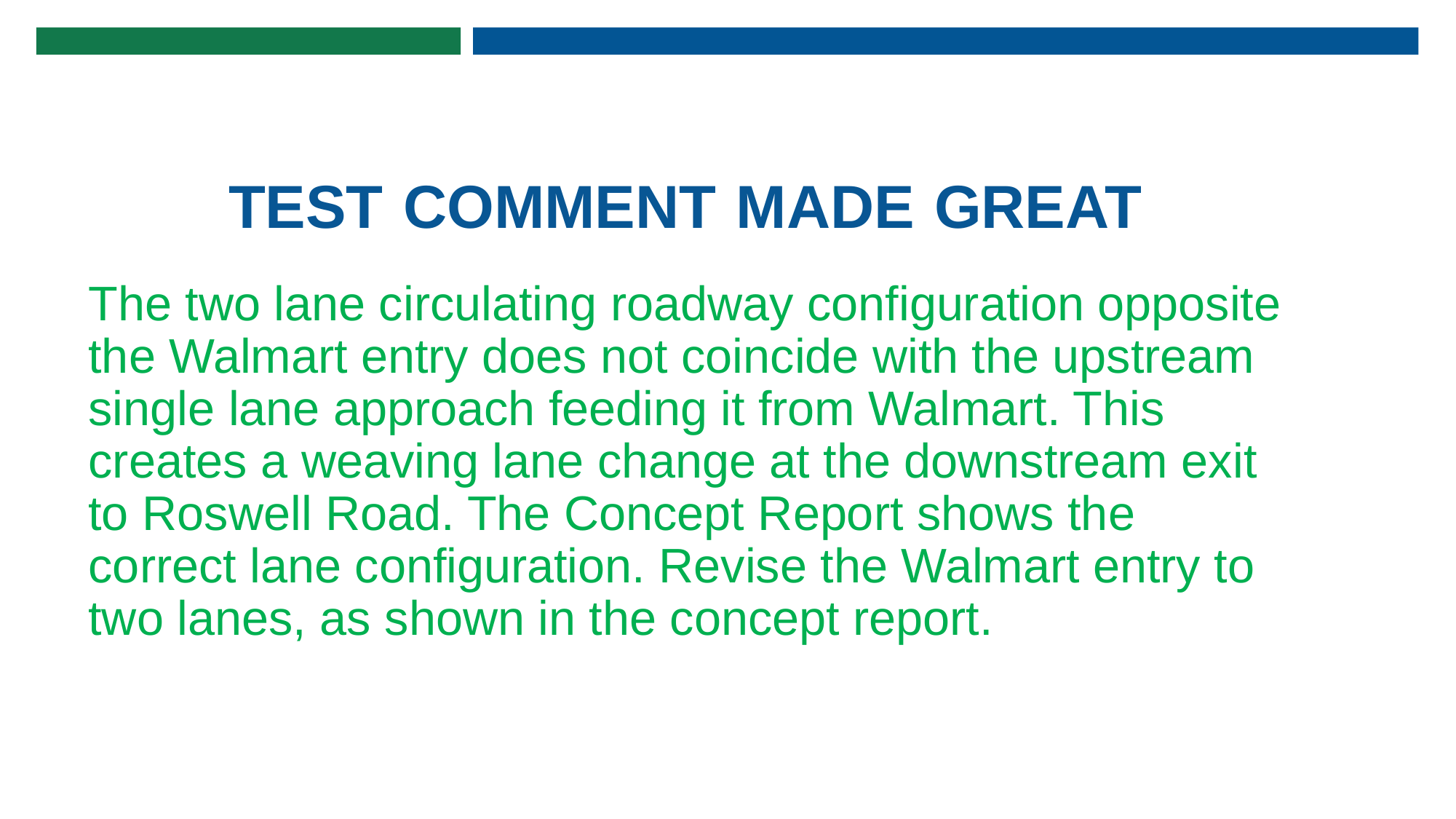

# TEST COMMENT MADE GREAT
The two lane circulating roadway configuration opposite the Walmart entry does not coincide with the upstream single lane approach feeding it from Walmart. This creates a weaving lane change at the downstream exit to Roswell Road. The Concept Report shows the correct lane configuration. Revise the Walmart entry to two lanes, as shown in the concept report.